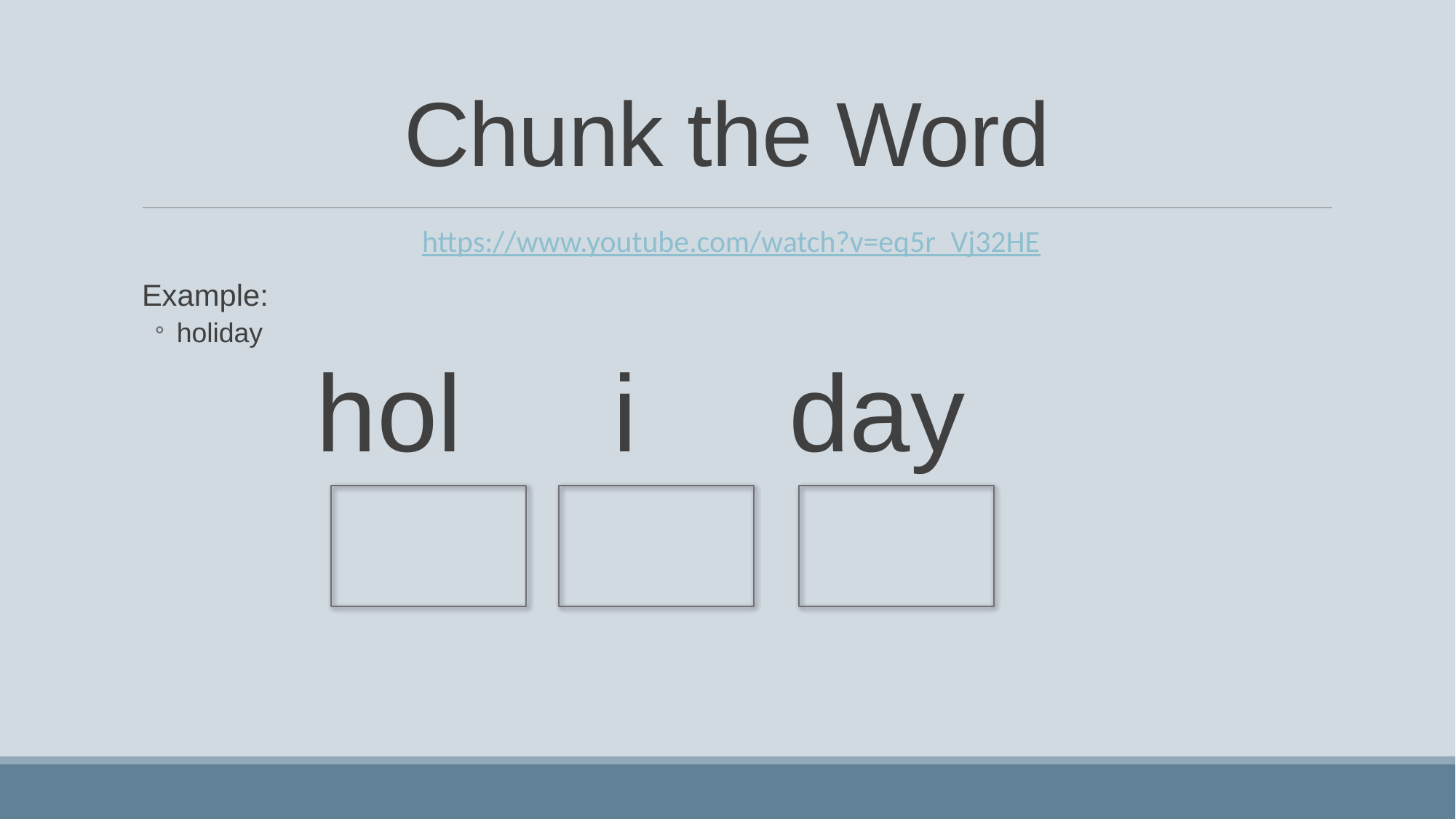

# Chunk the Word
https://www.youtube.com/watch?v=eq5r_Vj32HE
Example:
holiday
   	 hol     i     day